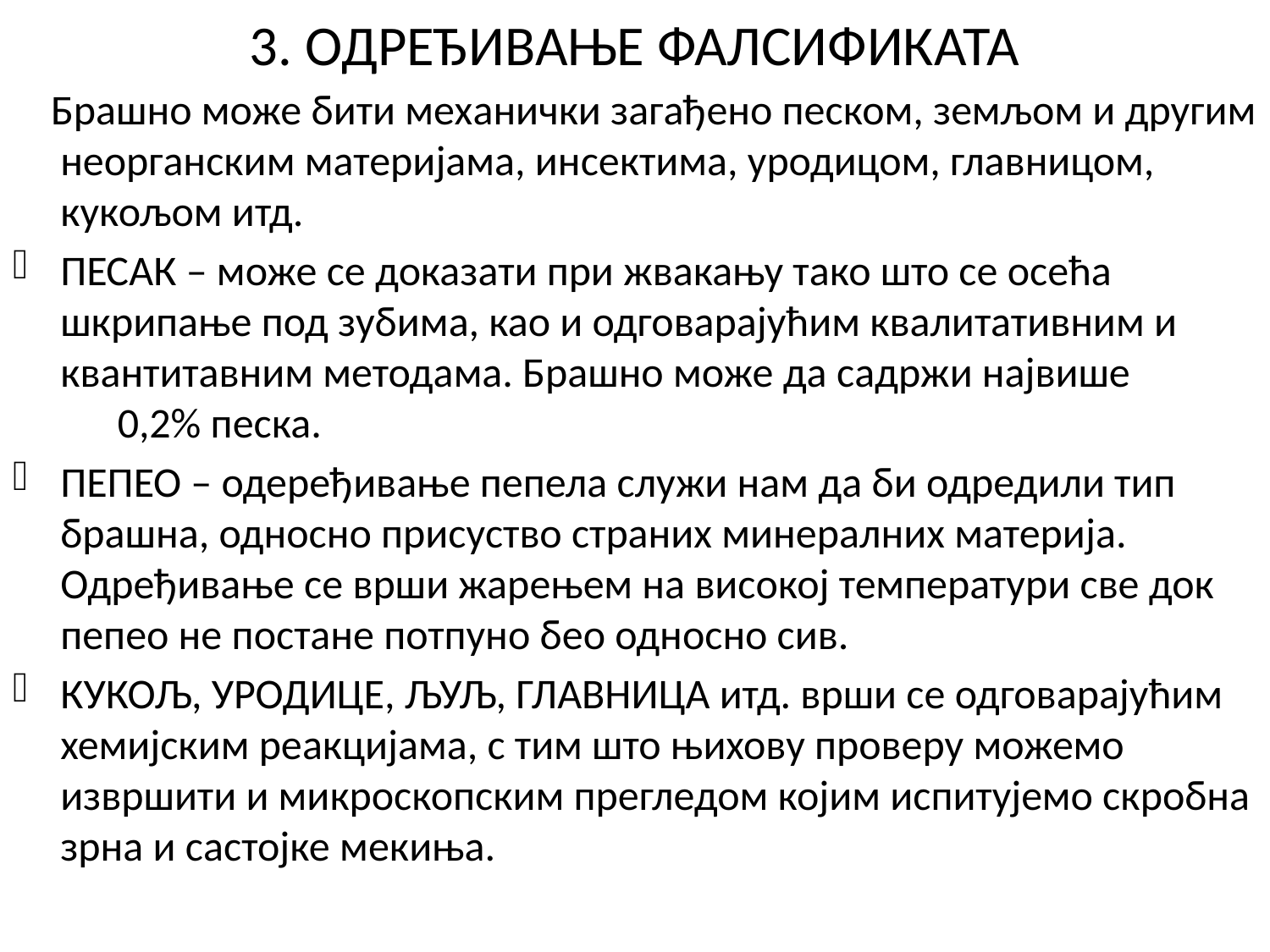

# 3. ОДРЕЂИВАЊЕ ФАЛСИФИКАТА
    Брашно може бити механички загађено песком, земљом и другим неорганским материјама, инсектима, уродицом, главницом, кукољом итд.
ПЕСАК – може се доказати при жвакању тако што се осећа шкрипање под зубима, као и одговарајућим квалитативним и квантитавним методама. Брашно може да садржи највише                    0,2% песка.
ПЕПЕО – одеређивање пепела служи нам да би одредили тип брашна, односно присуство страних минералних материја. Одређивање се врши жарењем на високој температури све док пепео не пocтане потпуно бео односно сив.
КУКОЉ, УРОДИЦЕ, ЉУЉ, ГЛАВНИЦА итд. врши се одговарајућим хемијским реакцијама, с тим што њихову проверу можемо извршити и микроскопским прегледом којим испитујемо скробна зрна и састојке мeкиња.